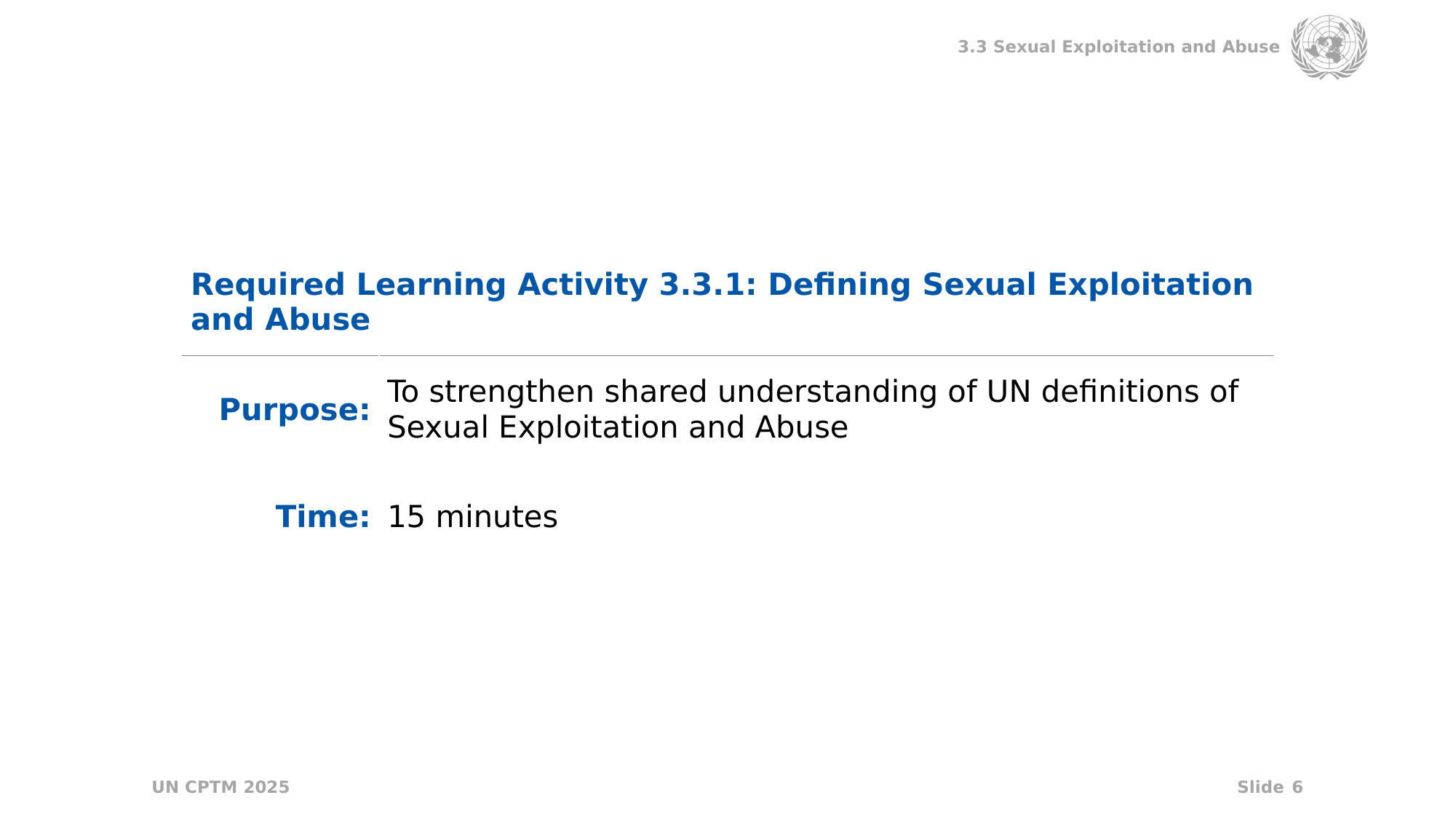

| Required Learning Activity 3.3.1: Defining Sexual Exploitation and Abuse |  |
| --- | --- |
| Purpose: | To strengthen shared understanding of UN definitions of Sexual Exploitation and Abuse |
| Time: | 15 minutes |